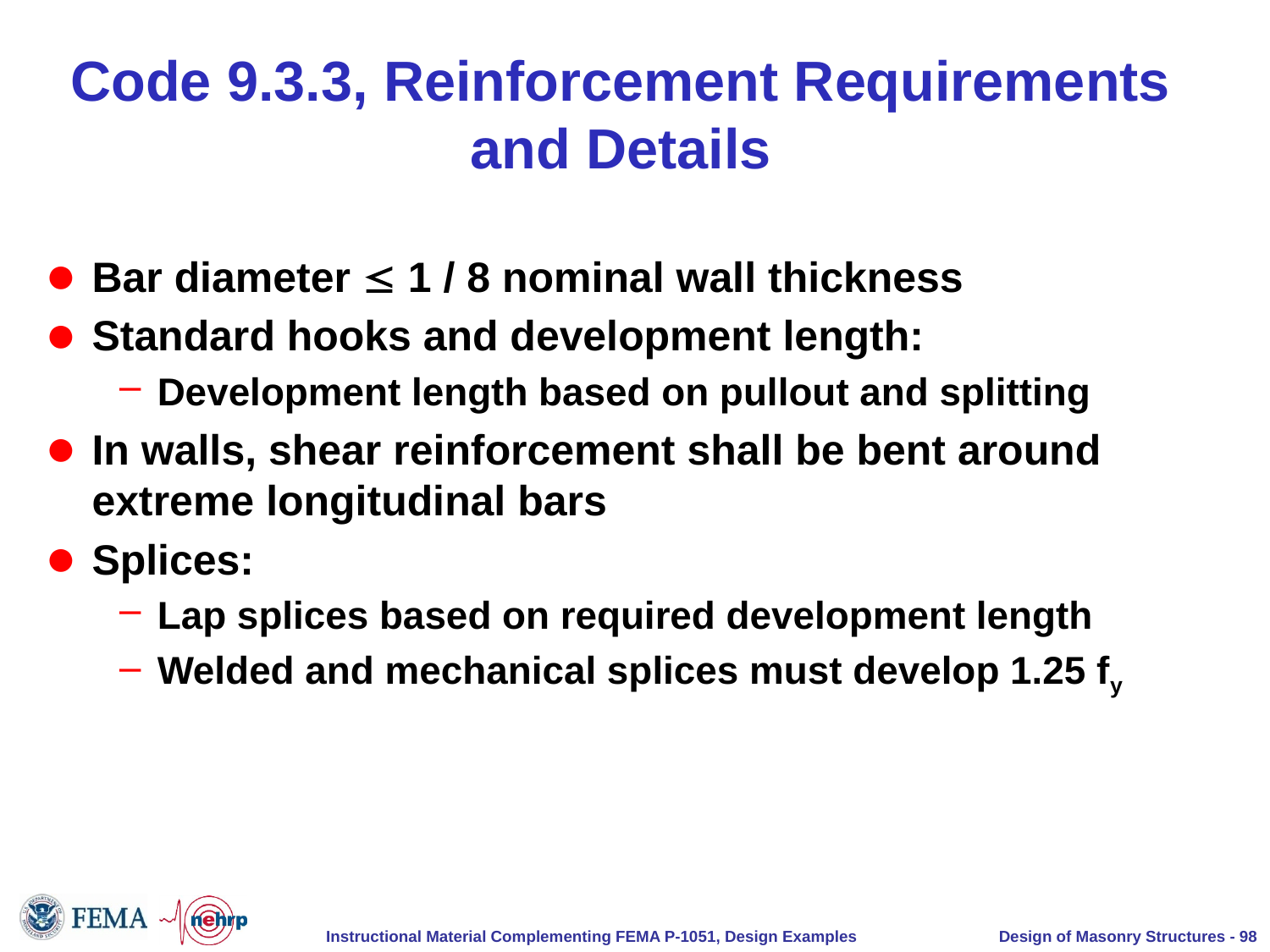

# Code 9.3.3, Reinforcement Requirements and Details
Bar diameter ≤ 1 / 8 nominal wall thickness
Standard hooks and development length:
Development length based on pullout and splitting
In walls, shear reinforcement shall be bent around extreme longitudinal bars
Splices:
Lap splices based on required development length
Welded and mechanical splices must develop 1.25 fy
Design of Masonry Structures - 98
Instructional Material Complementing FEMA P-1051, Design Examples